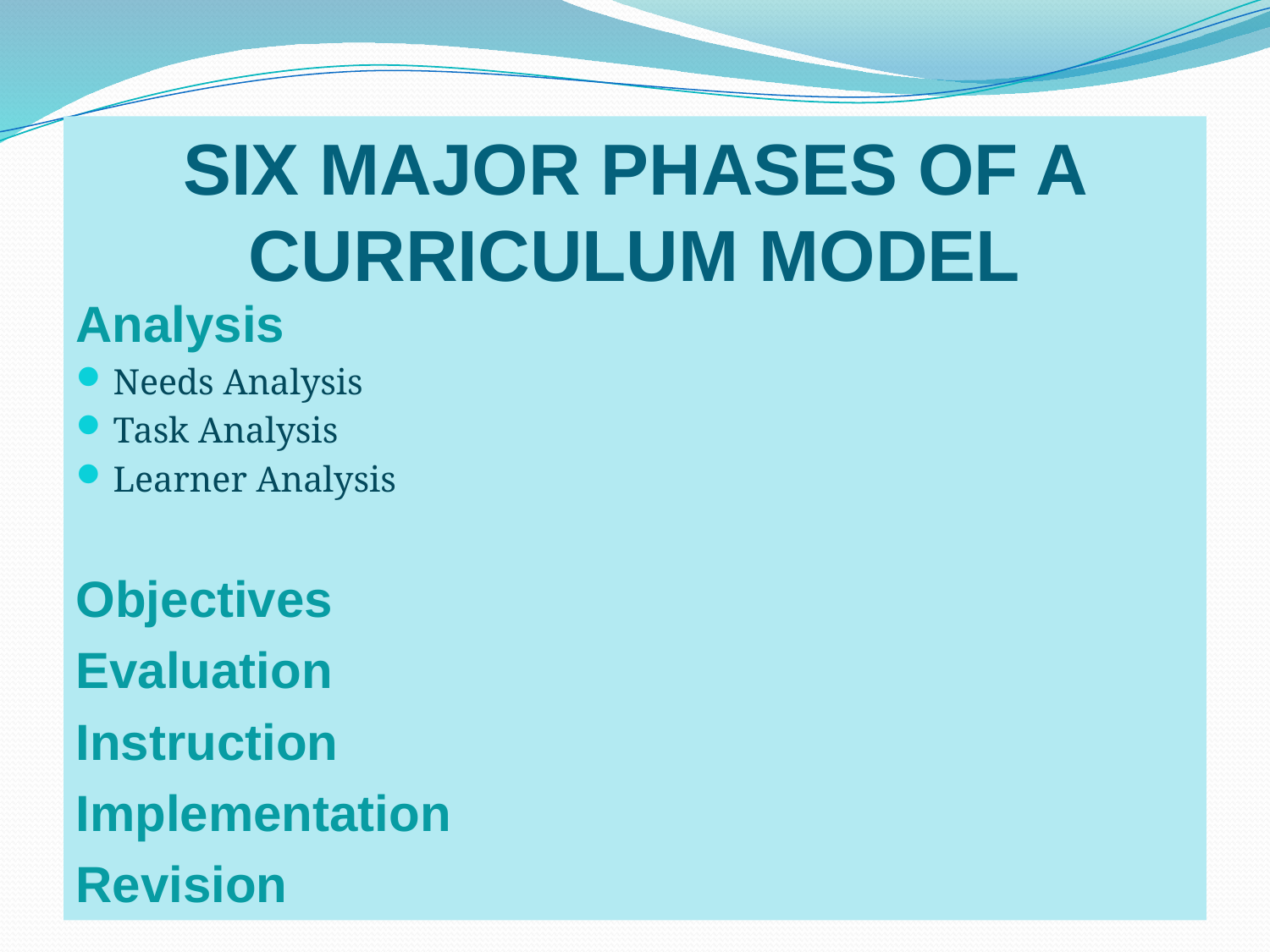

# SIX MAJOR PHASES OF A CURRICULUM MODEL
Analysis
Needs Analysis
Task Analysis
Learner Analysis

Objectives
Evaluation
Instruction
Implementation
Revision